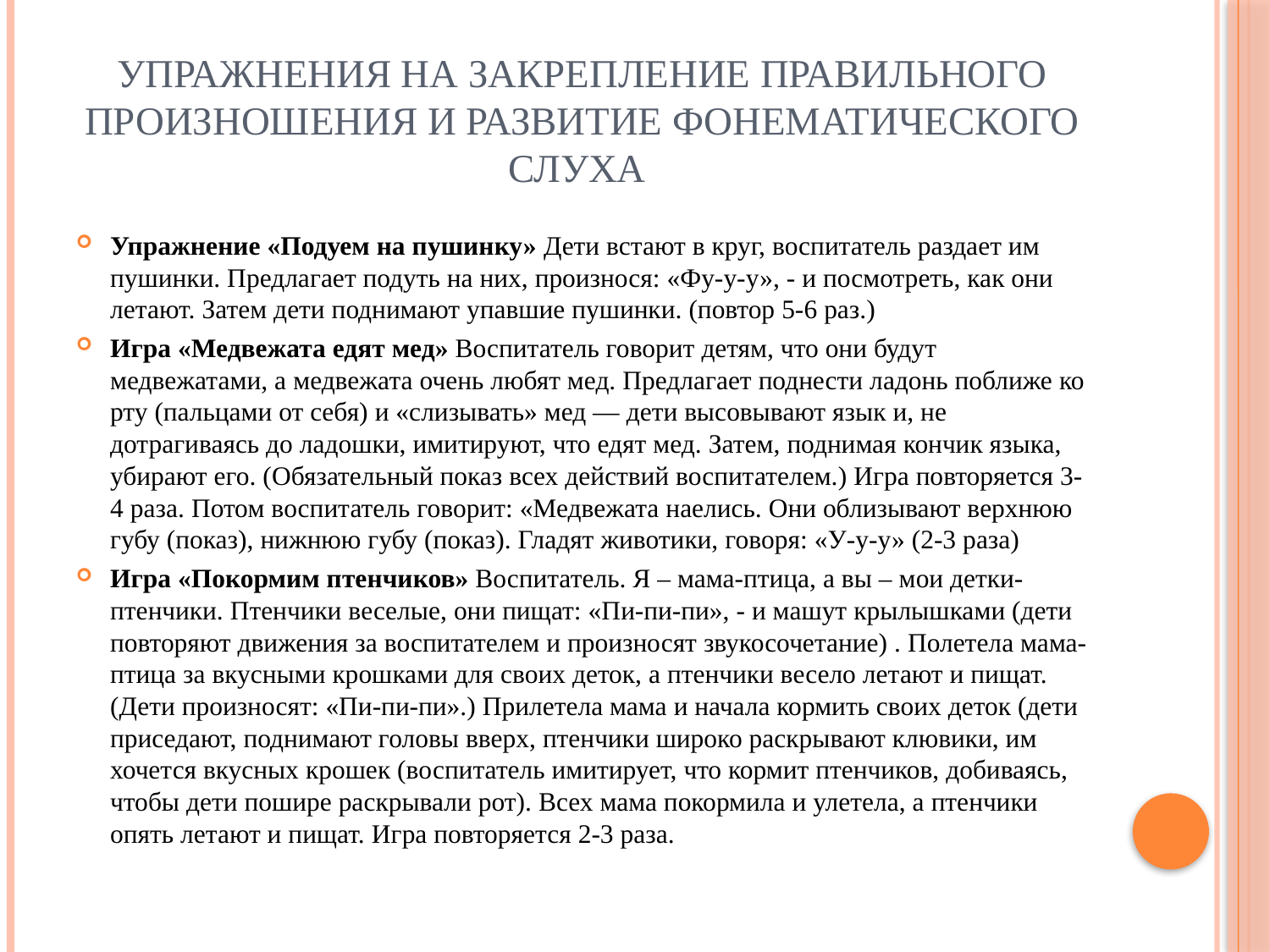

# Упражнения на закрепление правильного произношения и развитие фонематического слуха
Упражнение «Подуем на пушинку» Дети встают в круг, воспитатель раздает им пушинки. Предлагает подуть на них, произнося: «Фу-у-у», - и посмотреть, как они летают. Затем дети поднимают упавшие пушинки. (повтор 5-6 раз.)
Игра «Медвежата едят мед» Воспитатель говорит детям, что они будут медвежатами, а медвежата очень любят мед. Предлагает поднести ладонь поближе ко рту (пальцами от себя) и «слизывать» мед — дети высовывают язык и, не дотрагиваясь до ладошки, имитируют, что едят мед. Затем, поднимая кончик языка, убирают его. (Обязательный показ всех действий воспитателем.) Игра повторяется 3-4 раза. Потом воспитатель говорит: «Медвежата наелись. Они облизывают верхнюю губу (показ), нижнюю губу (показ). Гладят животики, говоря: «У-у-у» (2-3 раза)
Игра «Покормим птенчиков» Воспитатель. Я – мама-птица, а вы – мои детки-птенчики. Птенчики веселые, они пищат: «Пи-пи-пи», - и машут крылышками (дети повторяют движения за воспитателем и произносят звукосочетание) . Полетела мама-птица за вкусными крошками для своих деток, а птенчики весело летают и пищат. (Дети произносят: «Пи-пи-пи».) Прилетела мама и начала кормить своих деток (дети приседают, поднимают головы вверх, птенчики широко раскрывают клювики, им хочется вкусных крошек (воспитатель имитирует, что кормит птенчиков, добиваясь, чтобы дети пошире раскрывали рот). Всех мама покормила и улетела, а птенчики опять летают и пищат. Игра повторяется 2-3 раза.